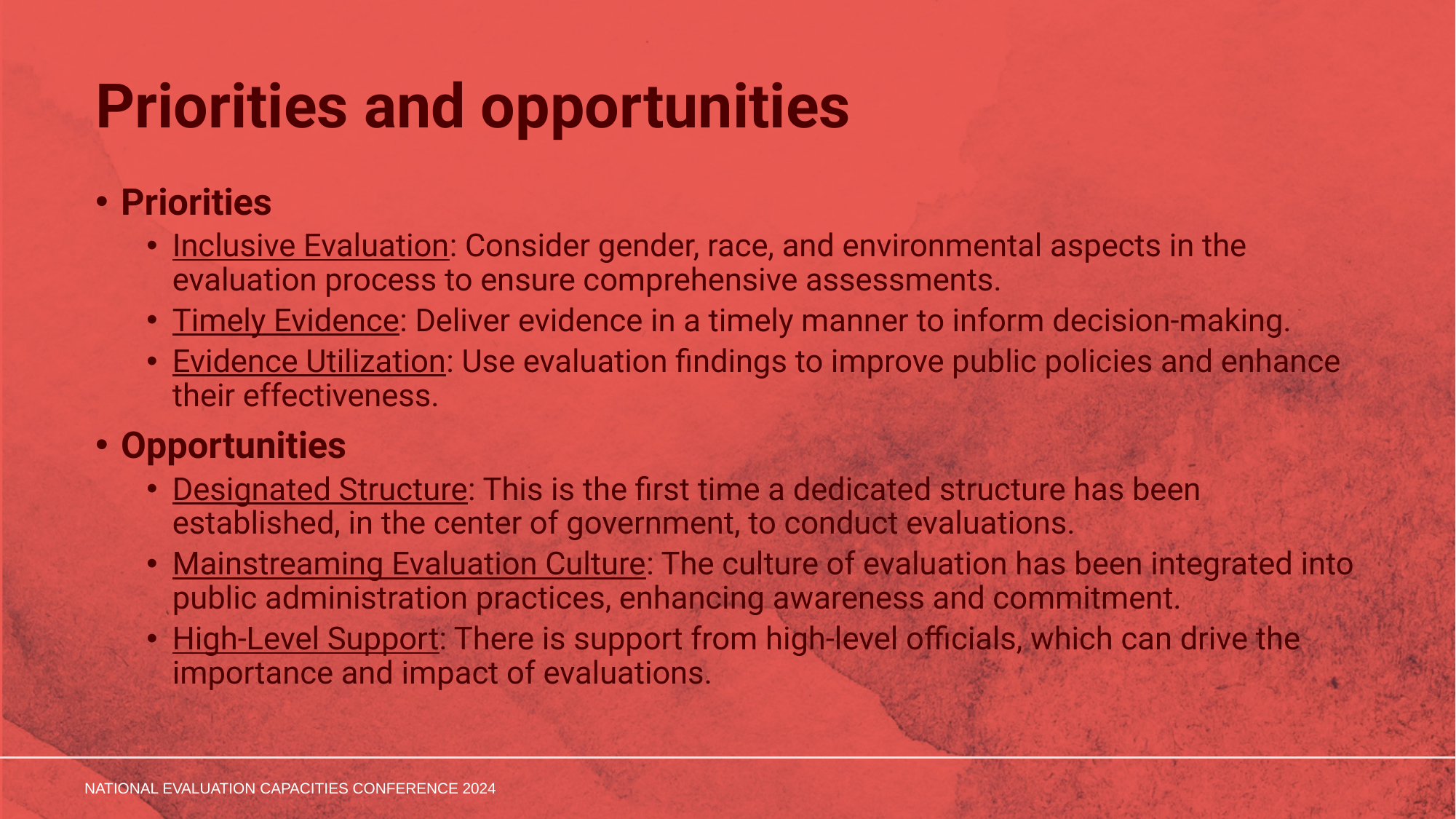

# Priorities and opportunities
Priorities
Inclusive Evaluation: Consider gender, race, and environmental aspects in the evaluation process to ensure comprehensive assessments.
Timely Evidence: Deliver evidence in a timely manner to inform decision-making.
Evidence Utilization: Use evaluation findings to improve public policies and enhance their effectiveness.
Opportunities
Designated Structure: This is the first time a dedicated structure has been established, in the center of government, to conduct evaluations.
Mainstreaming Evaluation Culture: The culture of evaluation has been integrated into public administration practices, enhancing awareness and commitment.
High-Level Support: There is support from high-level officials, which can drive the importance and impact of evaluations.